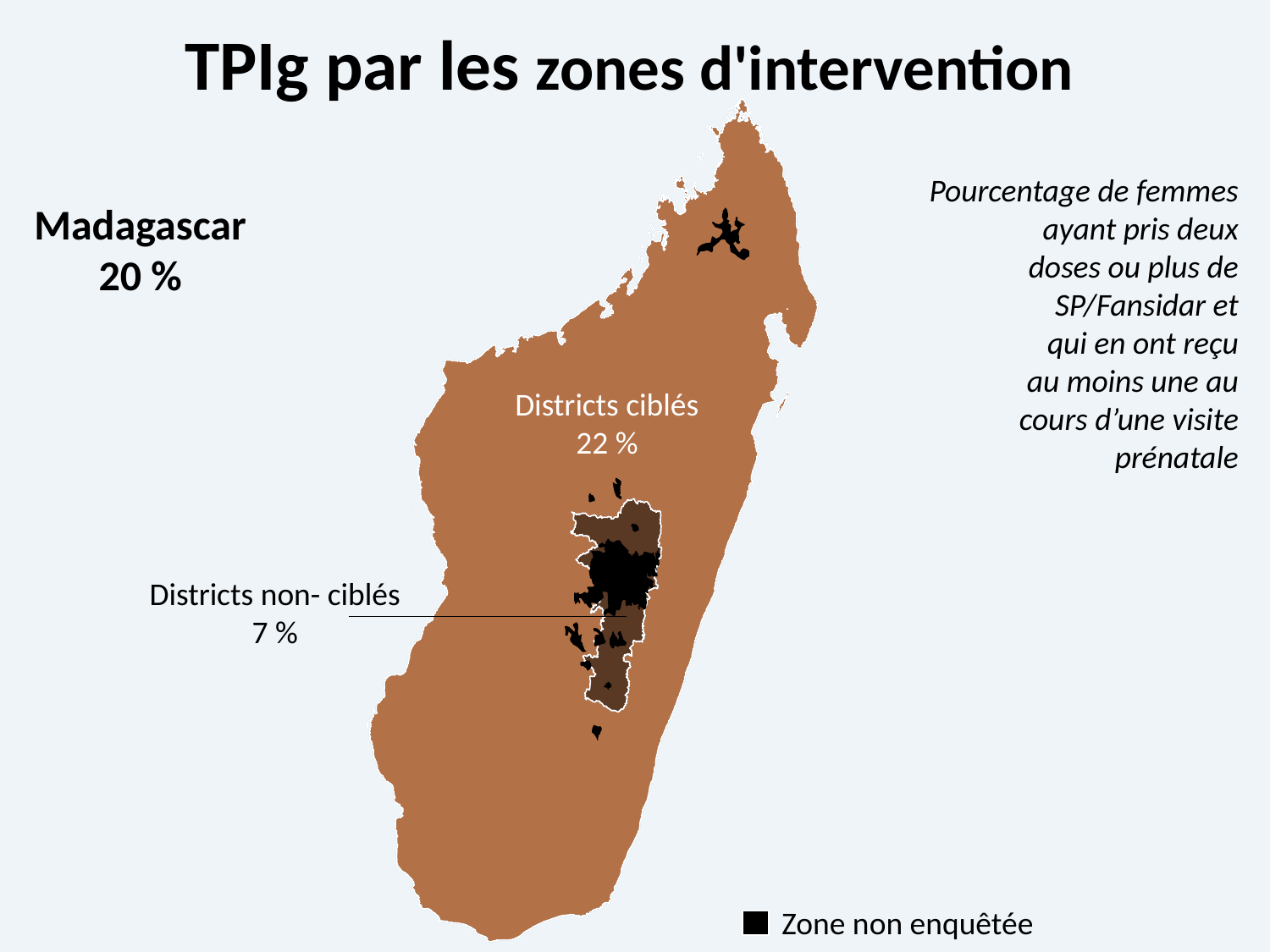

# TPIg par les zones d'intervention

Pourcentage de femmes ayant pris deux
doses ou plus de
SP/Fansidar et
qui en ont reçu
au moins une au
cours d’une visite
prénatale
Madagascar
20 %
Districts ciblés
22 %
Districts non- ciblés
7 %
Zone non enquêtée